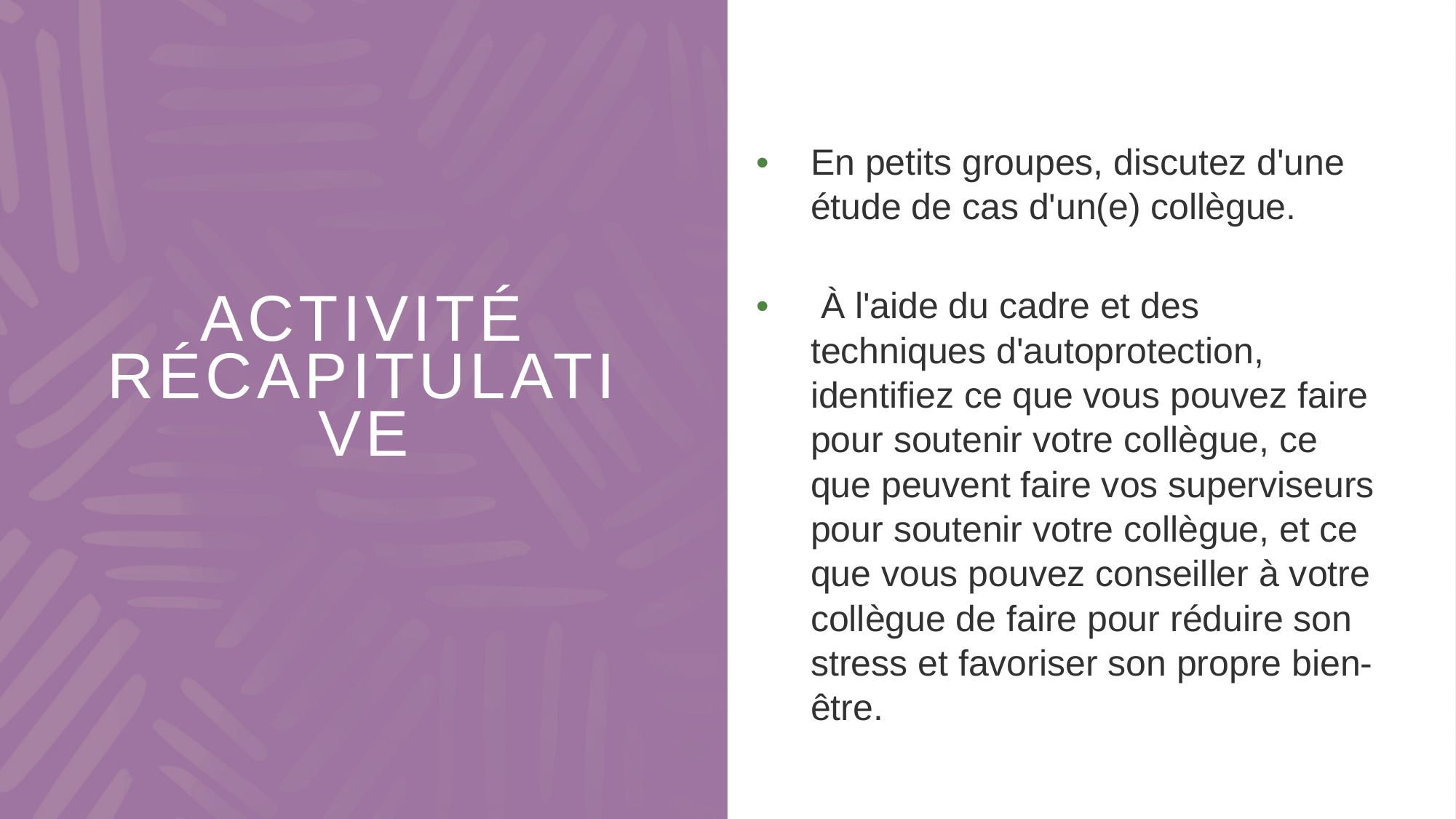

En petits groupes, discutez d'une étude de cas d'un(e) collègue.
 À l'aide du cadre et des techniques d'autoprotection, identifiez ce que vous pouvez faire pour soutenir votre collègue, ce que peuvent faire vos superviseurs pour soutenir votre collègue, et ce que vous pouvez conseiller à votre collègue de faire pour réduire son stress et favoriser son propre bien-être.
# Activité récapitulative